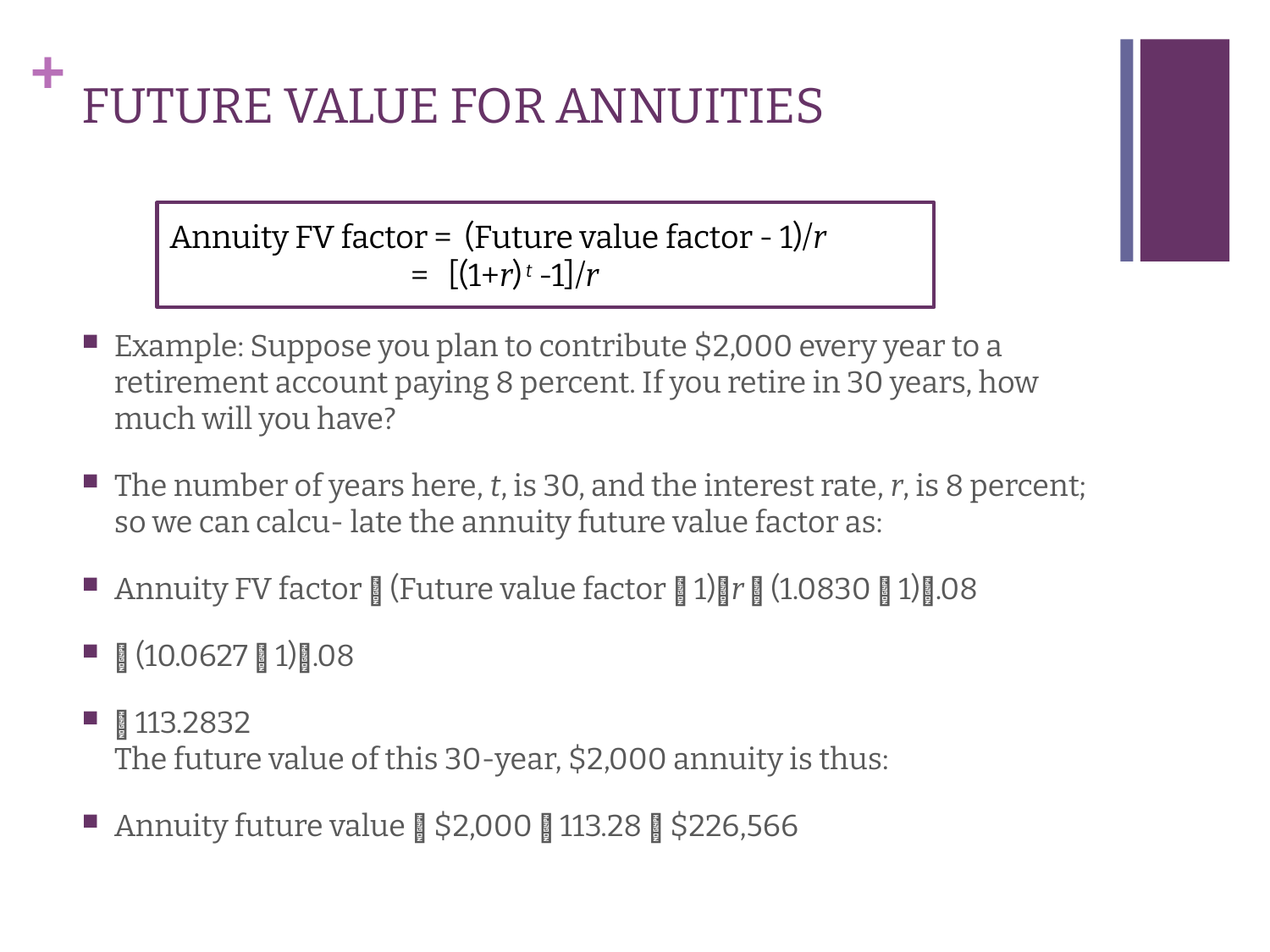

# FUTURE VALUE FOR ANNUITIES

Example: Suppose you plan to contribute $2,000 every year to a retirement account paying 8 percent. If you retire in 30 years, how much will you have?
The number of years here, t, is 30, and the interest rate, r, is 8 percent; so we can calcu- late the annuity future value factor as:
Annuity FV factor 􏰁 (Future value factor 􏰃 1)􏰒r 􏰁 (1.0830 􏰃 1)􏰒.08
􏰁 (10.0627 􏰃 1)􏰒.08
􏰁 113.2832
The future value of this 30-year, $2,000 annuity is thus:
Annuity future value 􏰁 $2,000 􏰀 113.28 􏰁 $226,566

Annuity FV factor =  (Future value factor - 1)/r
                                      =   [(1+r) t -1]/r